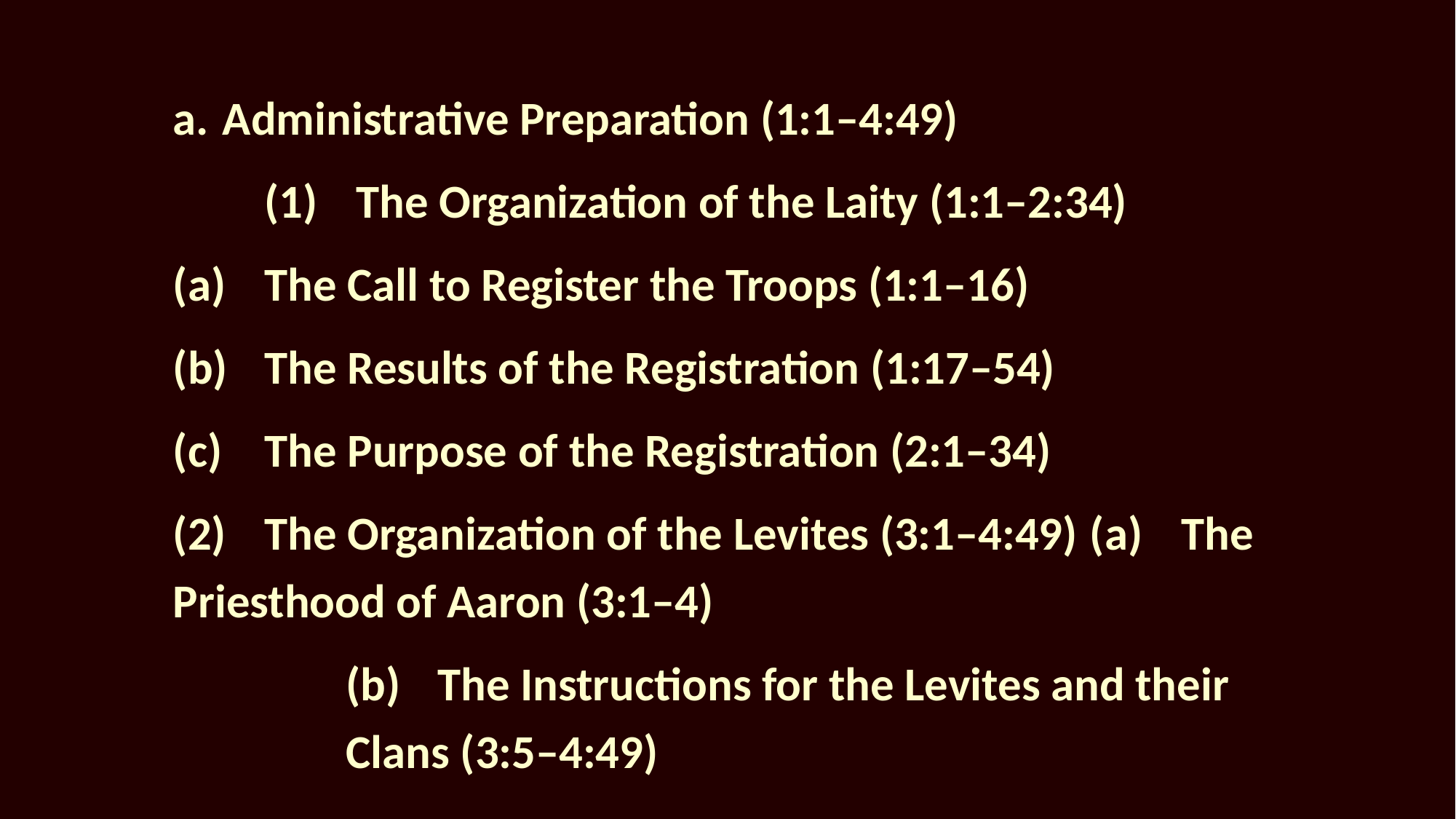

a.	Administrative Preparation (1:1–4:49)
 	(1)	The Organization of the Laity (1:1–2:34)
		(a)	The Call to Register the Troops (1:1–16)
		(b)	The Results of the Registration (1:17–54)
		(c)	The Purpose of the Registration (2:1–34)
	(2)	The Organization of the Levites (3:1–4:49) 			(a)	The Priesthood of Aaron (3:1–4)
		(b)	The Instructions for the Levites and their Clans (3:5–4:49)